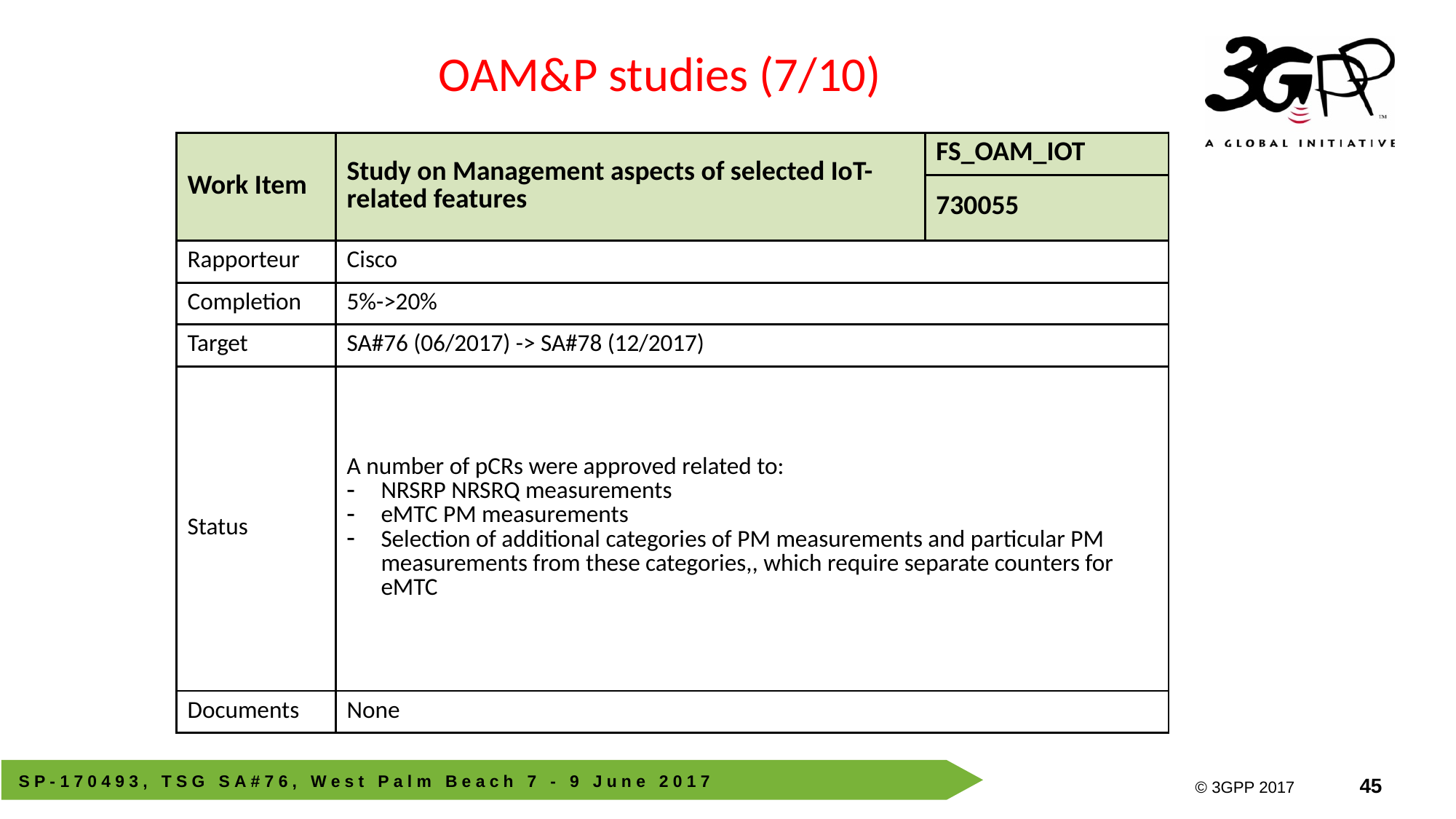

OAM&P studies (7/10)
| Work Item | Study on Management aspects of selected IoT-related features | FS\_OAM\_IOT |
| --- | --- | --- |
|  |  | 730055 |
| Rapporteur | Cisco |  |
| Completion | 5%->20% |  |
| Target | SA#76 (06/2017) -> SA#78 (12/2017) |  |
| Status | A number of pCRs were approved related to: NRSRP NRSRQ measurements eMTC PM measurements Selection of additional categories of PM measurements and particular PM measurements from these categories,, which require separate counters for eMTC |  |
| Documents | None |  |